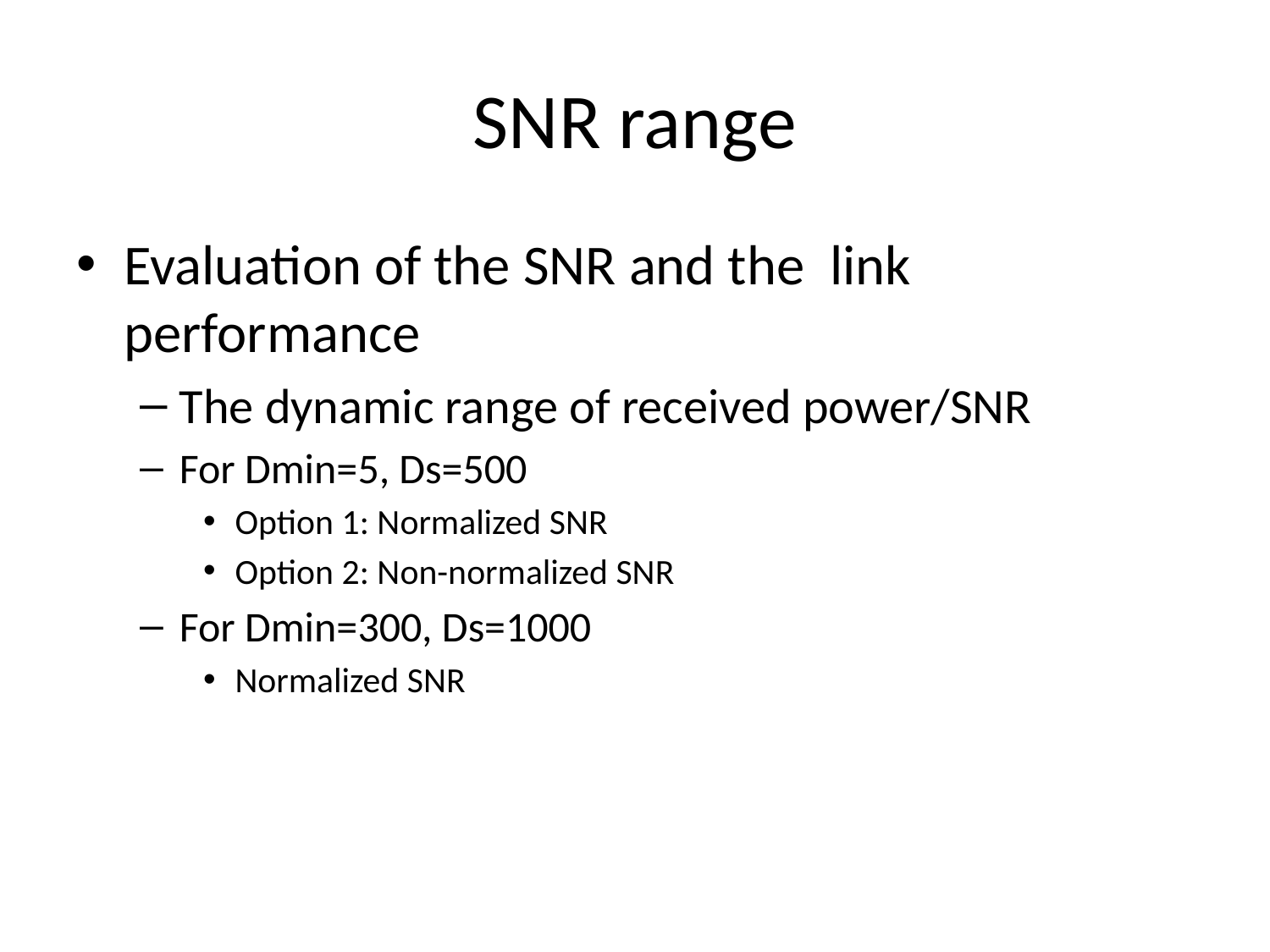

# SNR range
Evaluation of the SNR and the  link performance
The dynamic range of received power/SNR
For Dmin=5, Ds=500
Option 1: Normalized SNR
Option 2: Non-normalized SNR
For Dmin=300, Ds=1000
Normalized SNR